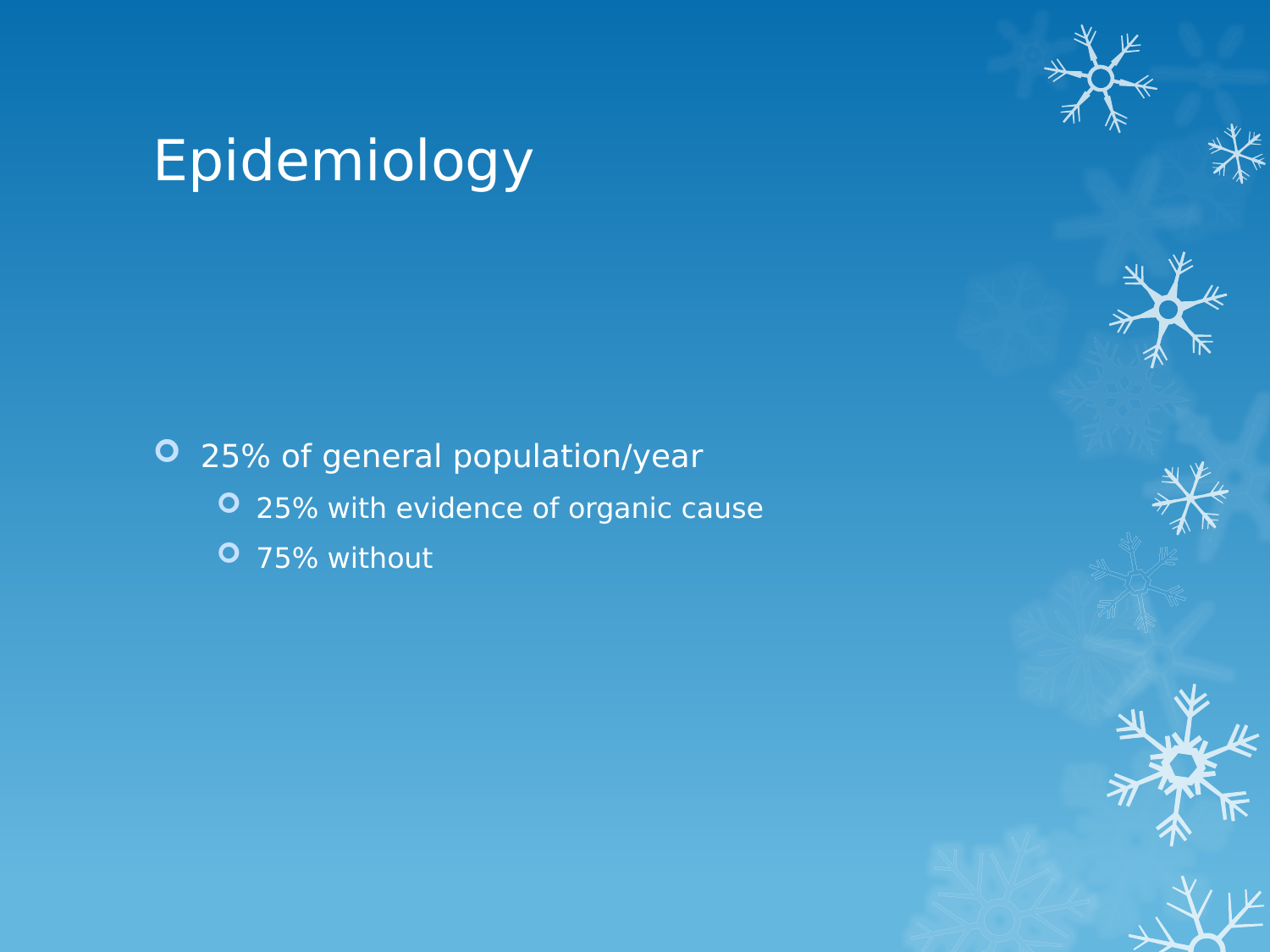

# Epidemiology
25% of general population/year
25% with evidence of organic cause
75% without